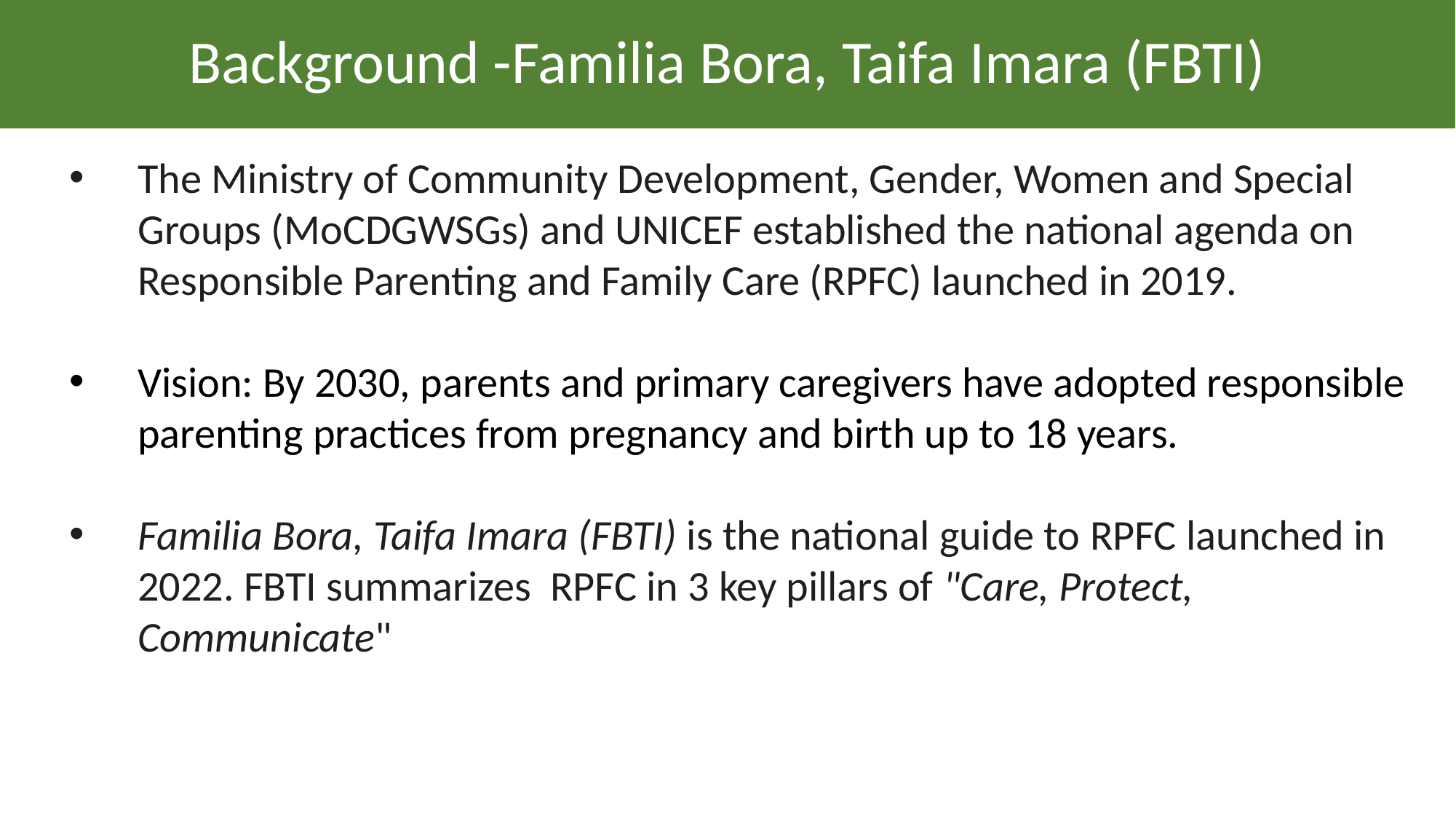

# Background -Familia Bora, Taifa Imara (FBTI)
The Ministry of Community Development, Gender, Women and Special Groups (MoCDGWSGs) and UNICEF established the national agenda on Responsible Parenting and Family Care (RPFC) launched in 2019.

Vision: By 2030, parents and primary caregivers have adopted responsible parenting practices from pregnancy and birth up to 18 years.

Familia Bora, Taifa Imara (FBTI) is the national guide to RPFC launched in 2022. FBTI summarizes  RPFC in 3 key pillars of "Care, Protect, Communicate"